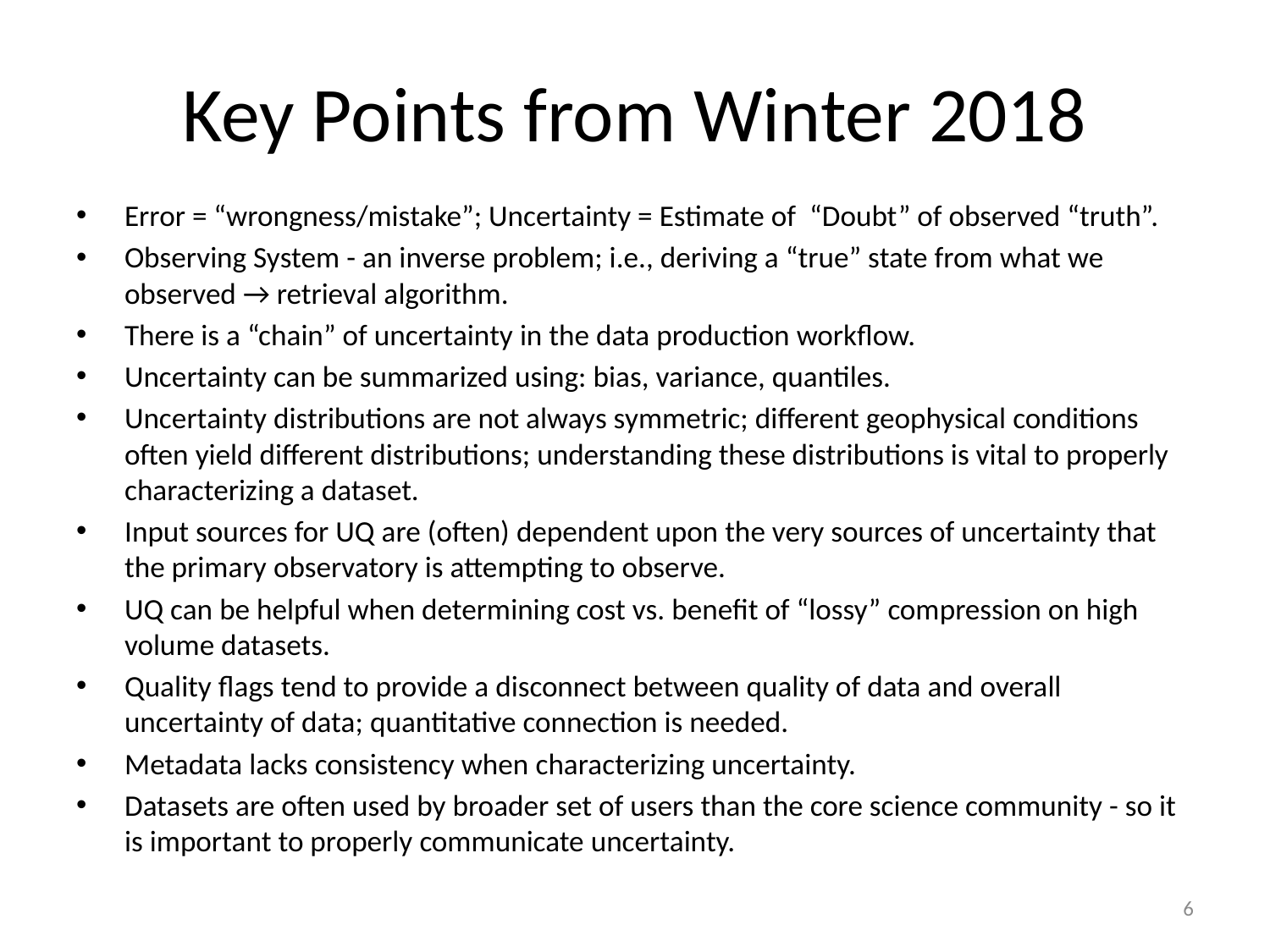

# Key Points from Winter 2018
Error = “wrongness/mistake”; Uncertainty = Estimate of  “Doubt” of observed “truth”.
Observing System - an inverse problem; i.e., deriving a “true” state from what we observed → retrieval algorithm.
There is a “chain” of uncertainty in the data production workflow.
Uncertainty can be summarized using: bias, variance, quantiles.
Uncertainty distributions are not always symmetric; different geophysical conditions often yield different distributions; understanding these distributions is vital to properly characterizing a dataset.
Input sources for UQ are (often) dependent upon the very sources of uncertainty that the primary observatory is attempting to observe.
UQ can be helpful when determining cost vs. benefit of “lossy” compression on high volume datasets.
Quality flags tend to provide a disconnect between quality of data and overall uncertainty of data; quantitative connection is needed.
Metadata lacks consistency when characterizing uncertainty.
Datasets are often used by broader set of users than the core science community - so it is important to properly communicate uncertainty.
6